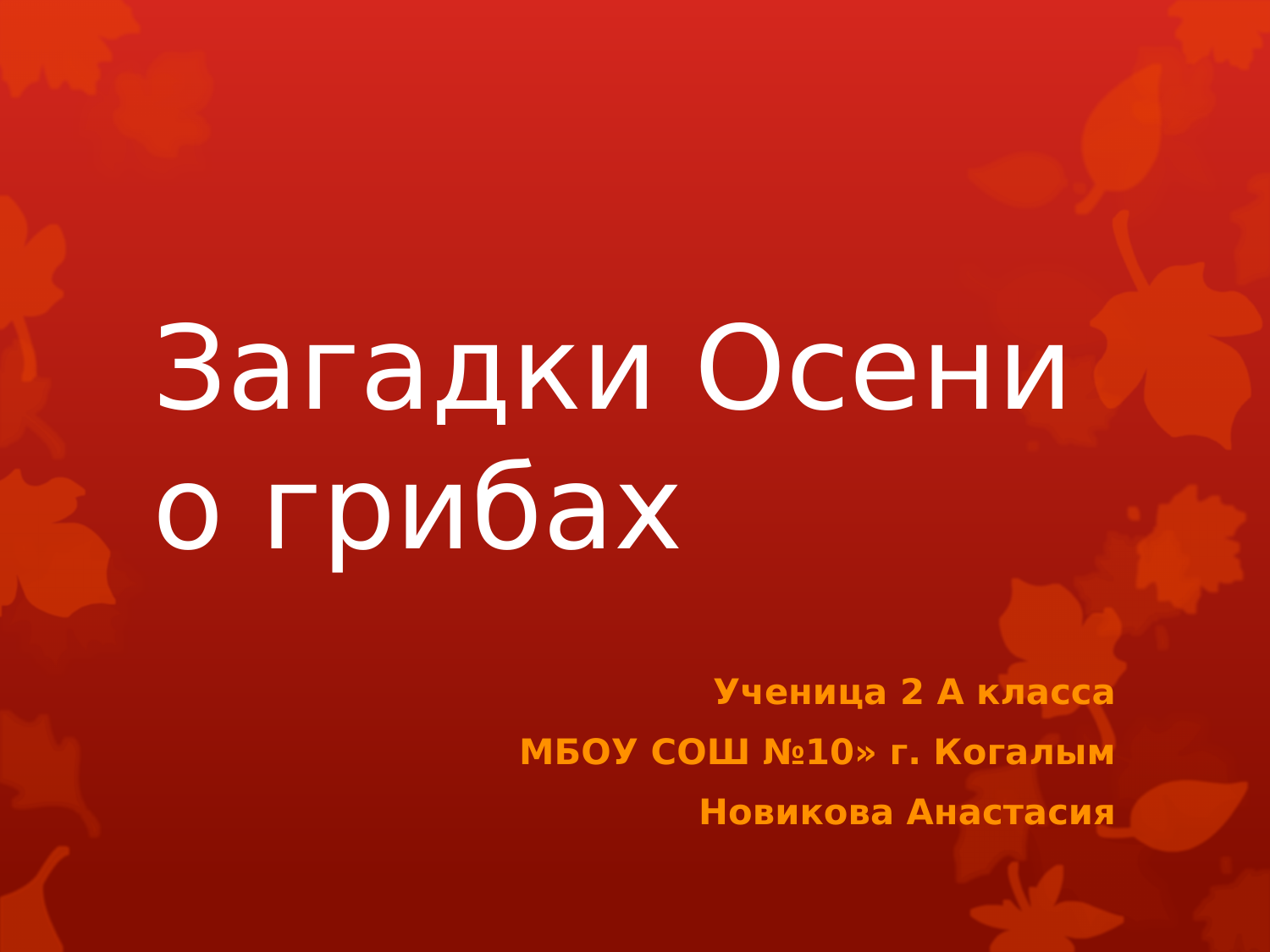

# Загадки Осени о грибах
Ученица 2 А класса
МБОУ СОШ №10» г. Когалым
Новикова Анастасия